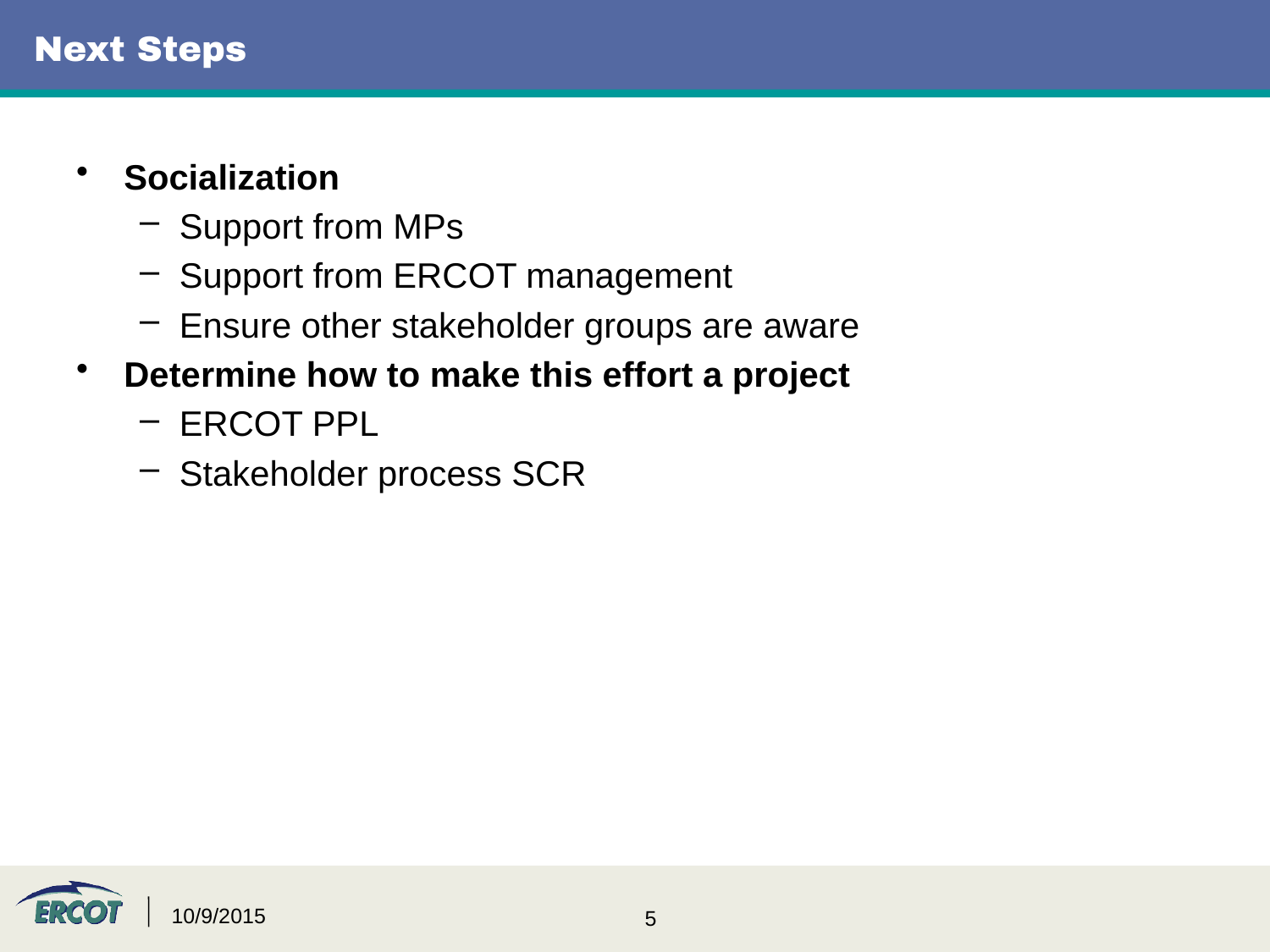

# Next Steps
Socialization
Support from MPs
Support from ERCOT management
Ensure other stakeholder groups are aware
Determine how to make this effort a project
ERCOT PPL
Stakeholder process SCR

10/9/2015